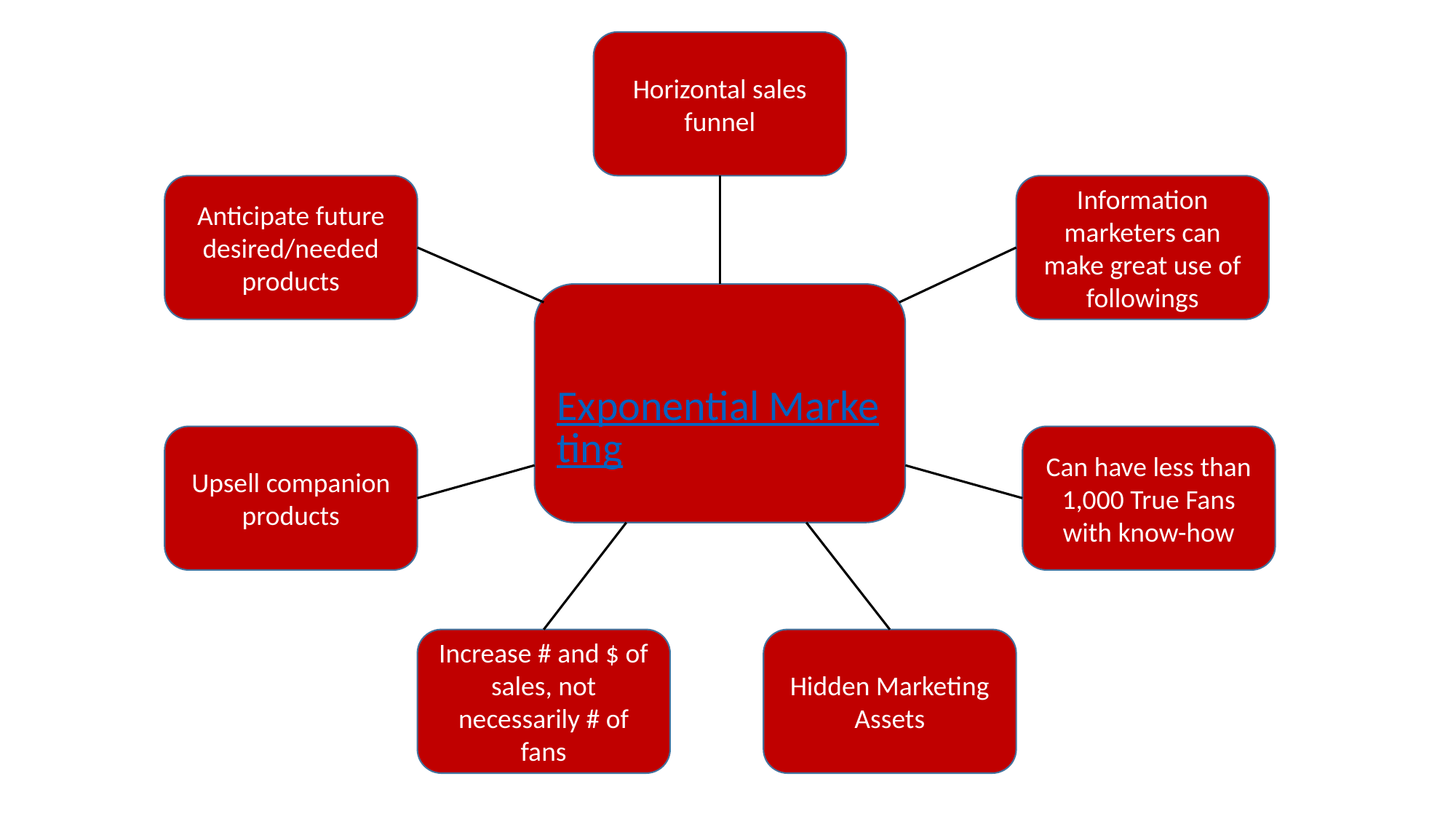

Horizontal sales funnel
Anticipate future desired/needed products
Information marketers can make great use of followings
Exponential Marketing
Can have less than 1,000 True Fans with know-how
Upsell companion products
Increase # and $ of sales, not necessarily # of fans
Hidden Marketing Assets